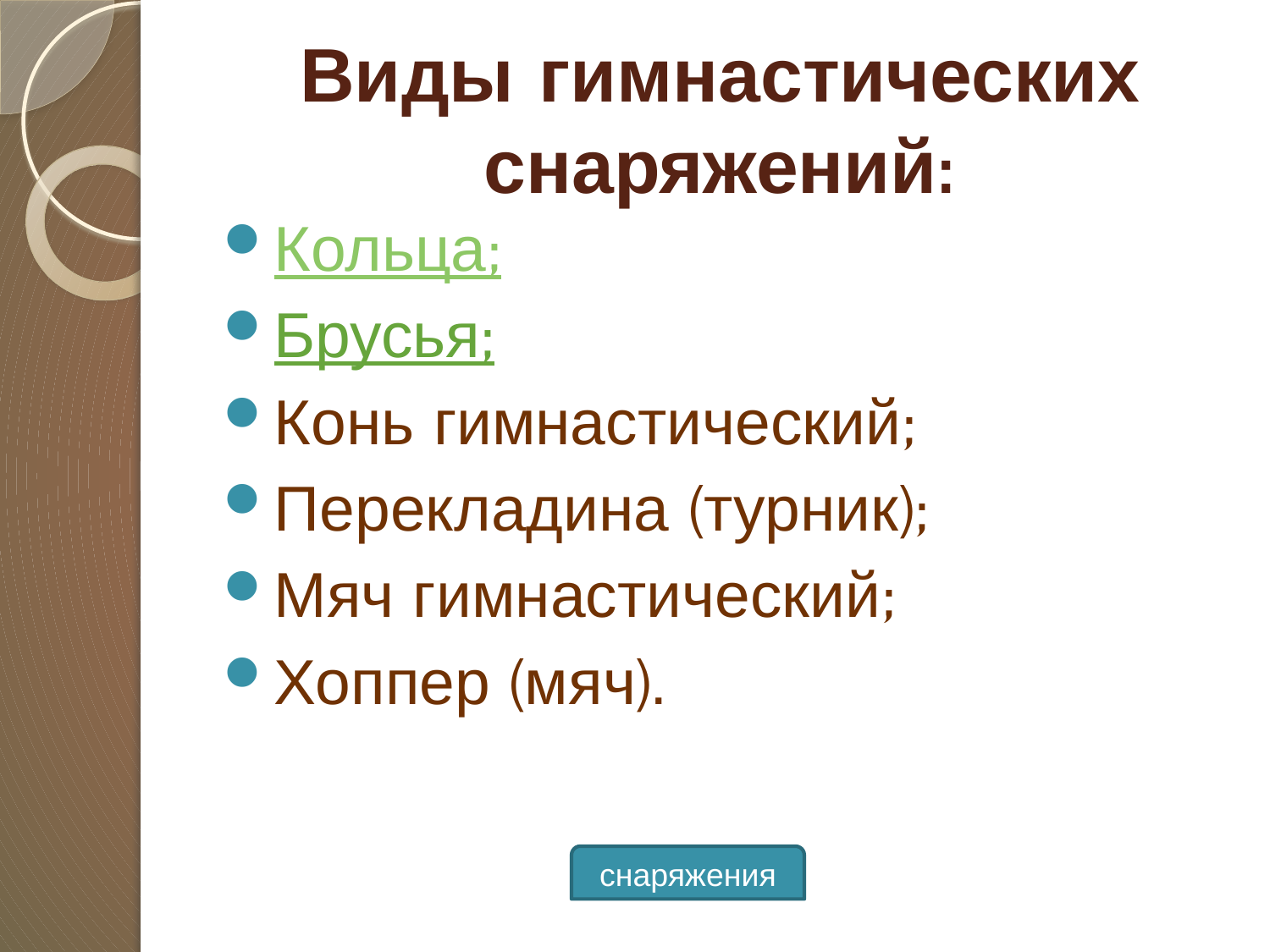

# Виды гимнастических снаряжений:
Кольца;
Брусья;
Конь гимнастический;
Перекладина (турник);
Мяч гимнастический;
Хоппер (мяч).
снаряжения